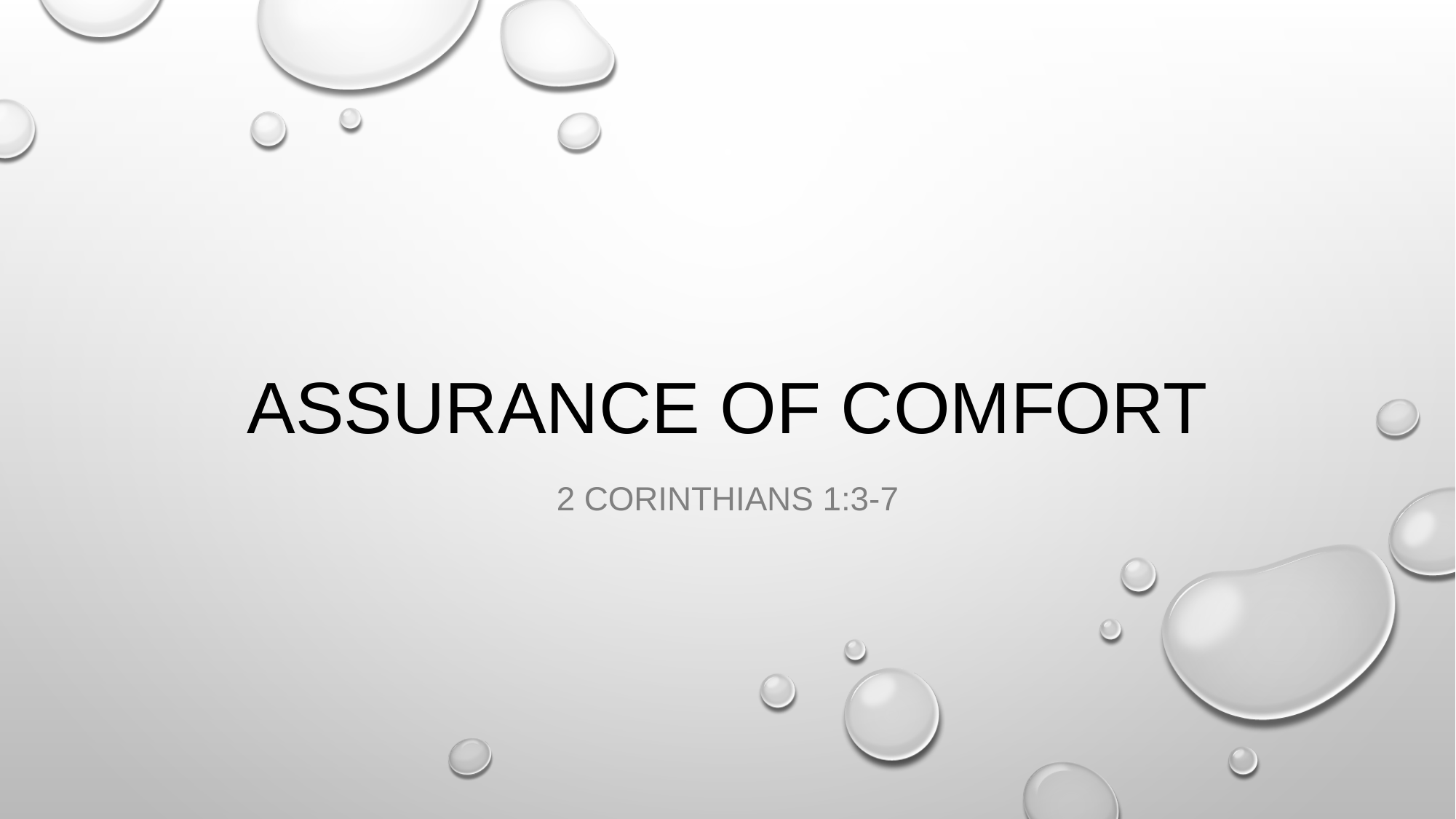

# Assurance of comfort
2 Corinthians 1:3-7